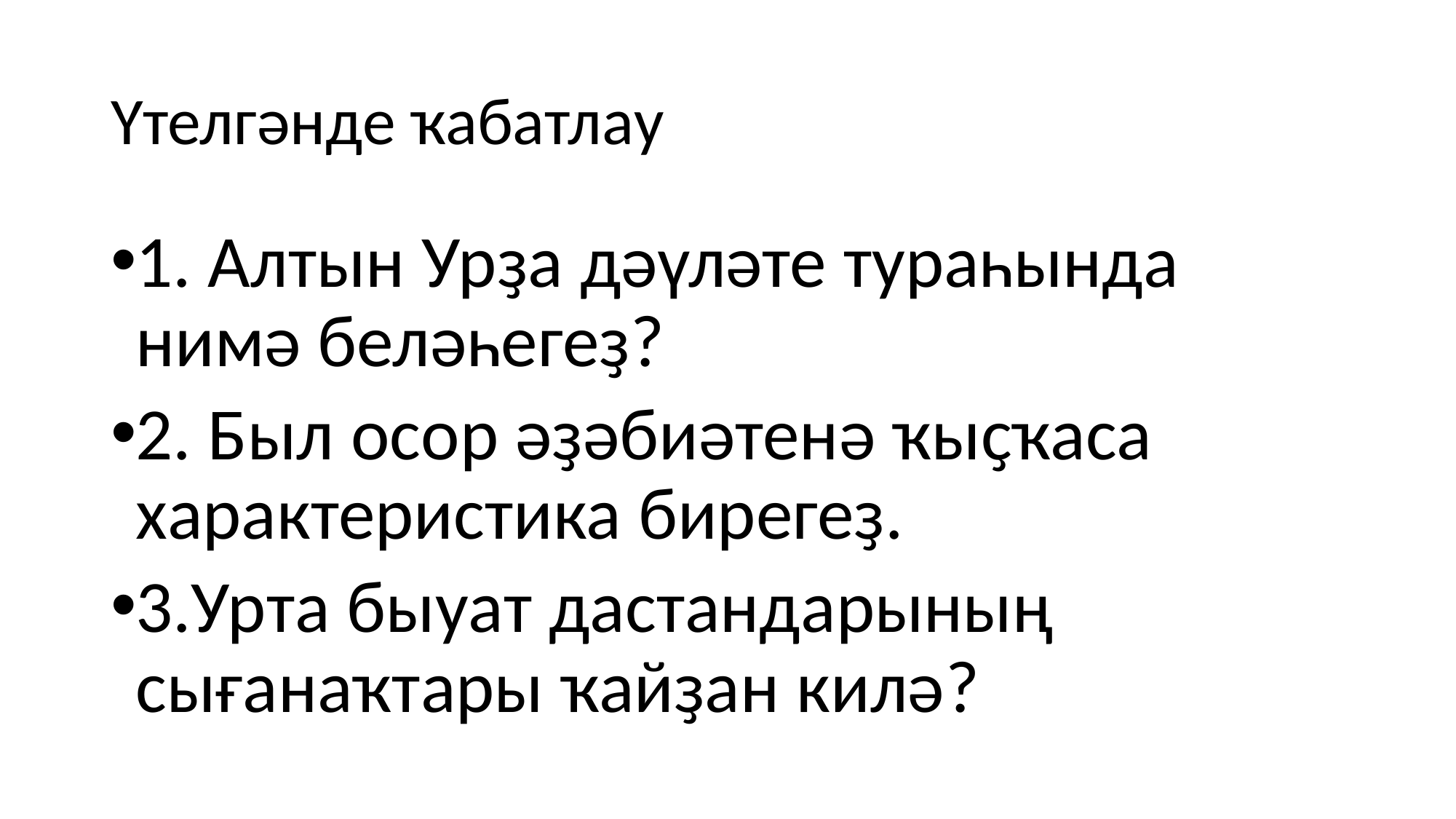

# Үтелгәнде ҡабатлау
1. Алтын Урҙа дәүләте тураһында нимә беләһегеҙ?
2. Был осор әҙәбиәтенә ҡыҫҡаса характеристика бирегеҙ.
3.Урта быуат дастандарының сығанаҡтары ҡайҙан килә?